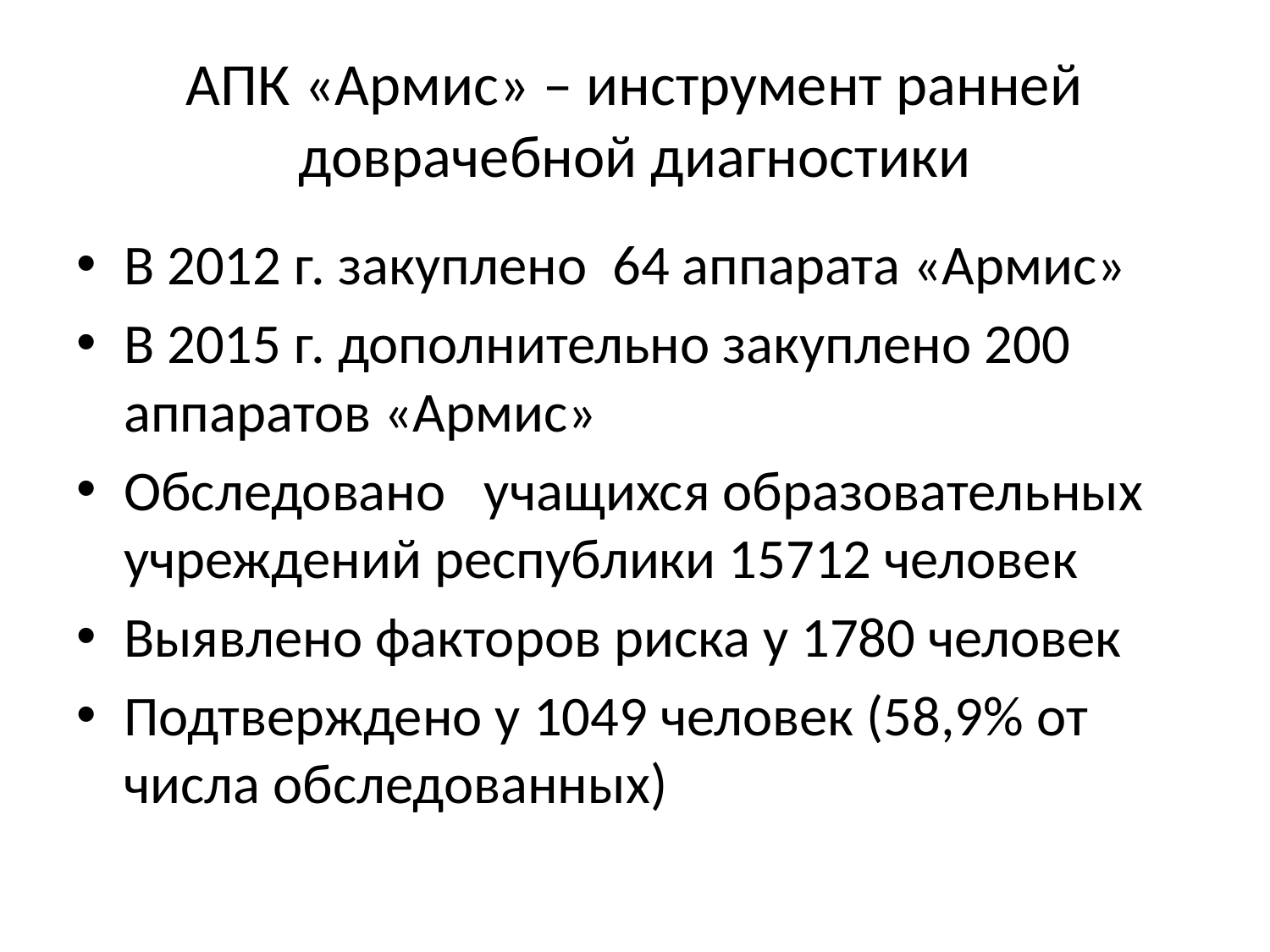

# АПК «Армис» – инструмент ранней доврачебной диагностики
В 2012 г. закуплено  64 аппарата «Армис»
В 2015 г. дополнительно закуплено 200 аппаратов «Армис»
Обследовано   учащихся образовательных учреждений республики 15712 человек
Выявлено факторов риска у 1780 человек
Подтверждено у 1049 человек (58,9% от числа обследованных)